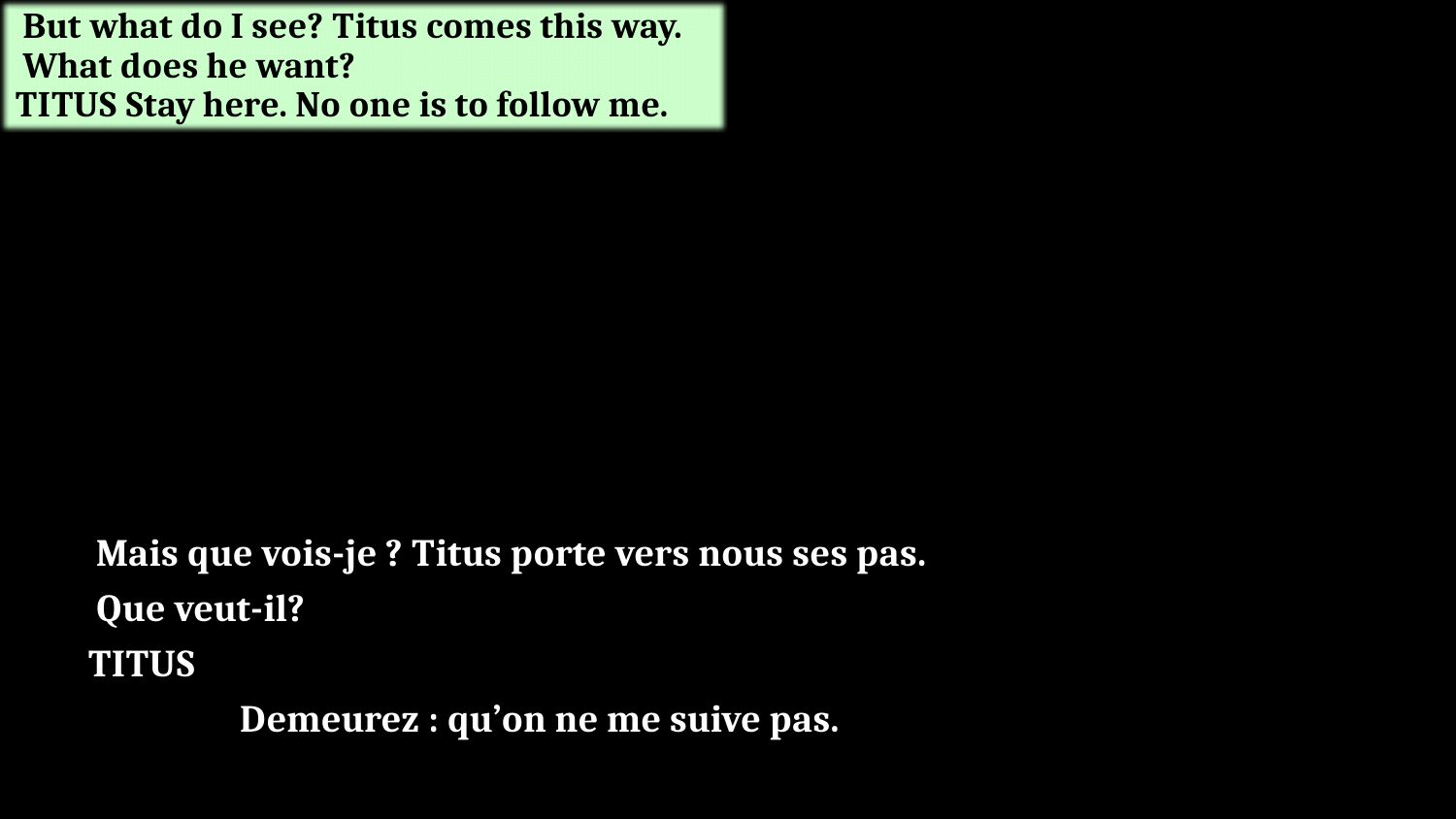

But what do I see? Titus comes this way.
 What does he want?
TITUS Stay here. No one is to follow me.
# Mais que vois-je ? Titus porte vers nous ses pas. Que veut-il? TITUS Demeurez : qu’on ne me suive pas.